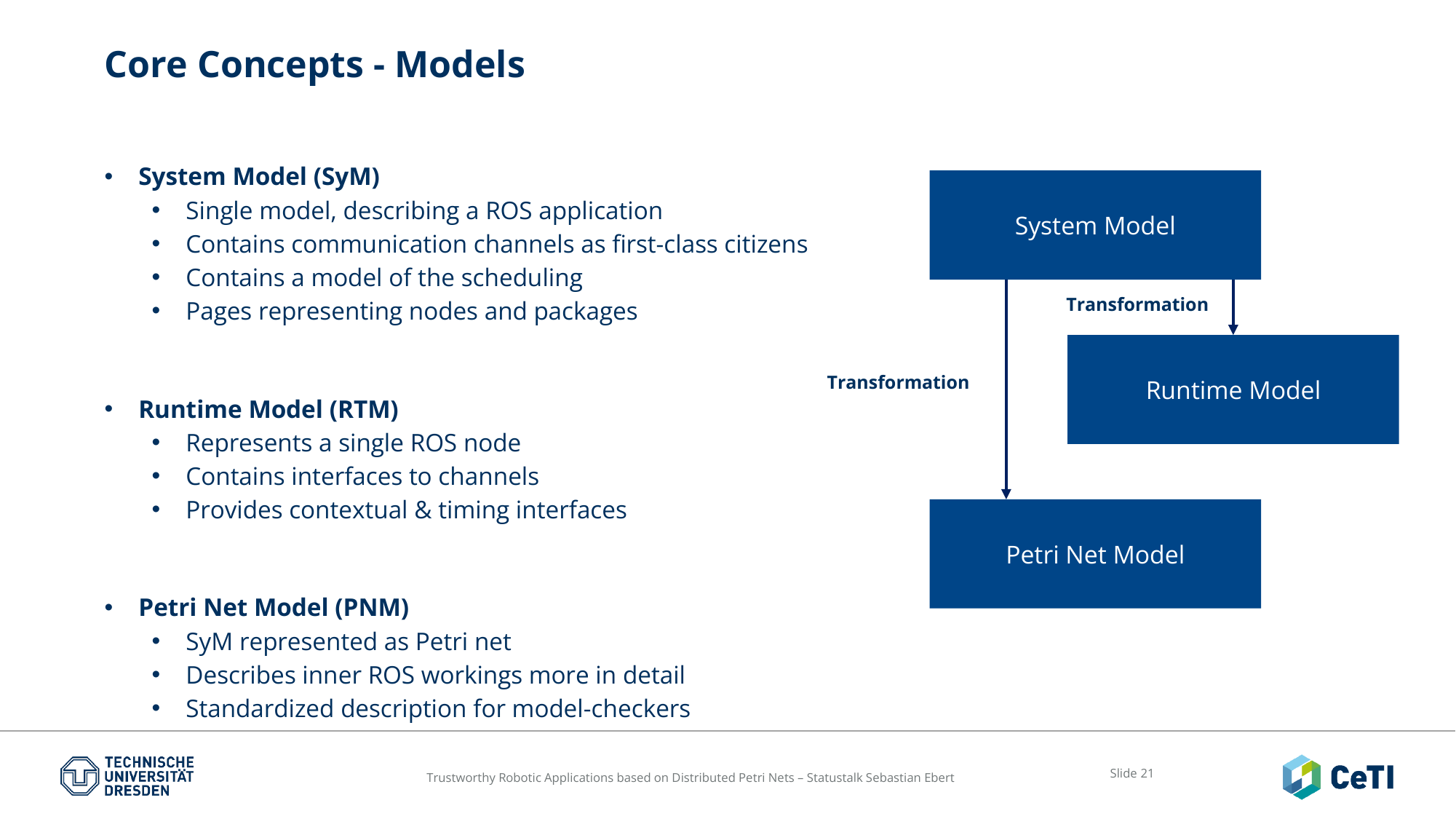

# Core Concepts - Models
System Model (SyM)
Single model, describing a ROS application
Contains communication channels as first-class citizens
Contains a model of the scheduling
Pages representing nodes and packages

Runtime Model (RTM)
Represents a single ROS node
Contains interfaces to channels
Provides contextual & timing interfaces

Petri Net Model (PNM)
SyM represented as Petri net
Describes inner ROS workings more in detail
Standardized description for model-checkers

System Model
Transformation
Runtime Model
Transformation
Petri Net Model